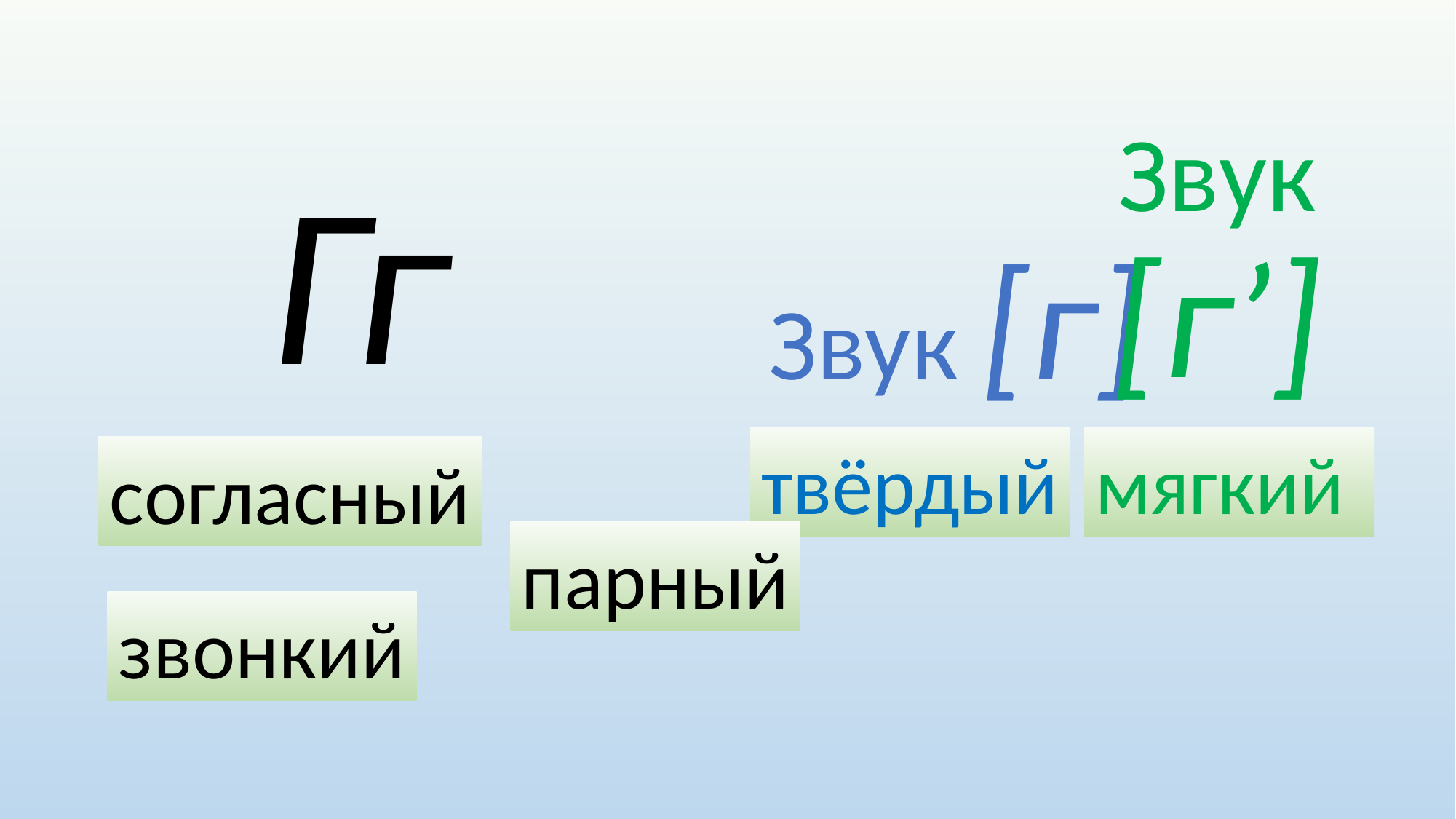

Звук [г’]
# Гг
Звук [г]
твёрдый
мягкий
согласный
парный
звонкий